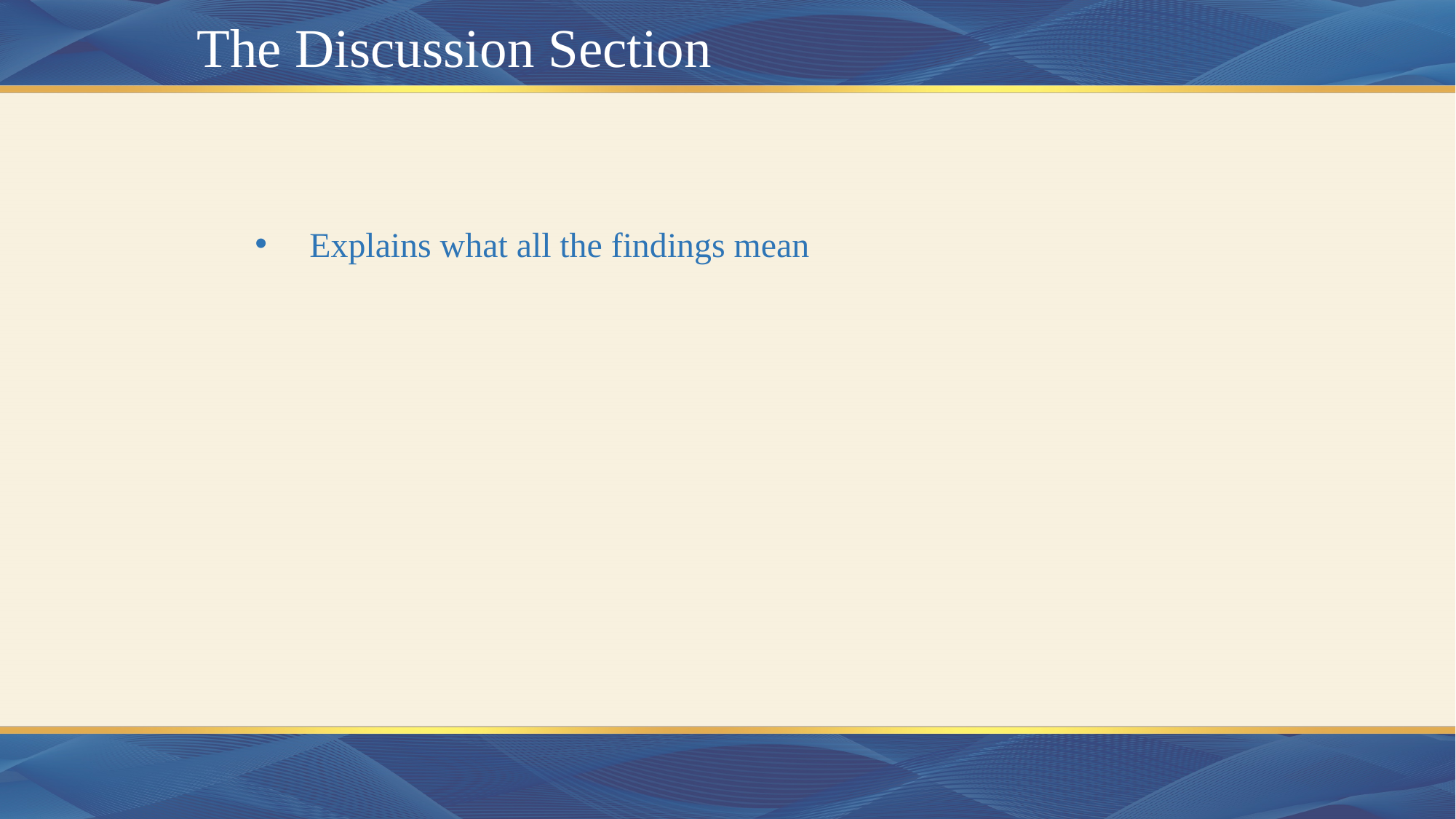

# The Discussion Section
Explains what all the findings mean